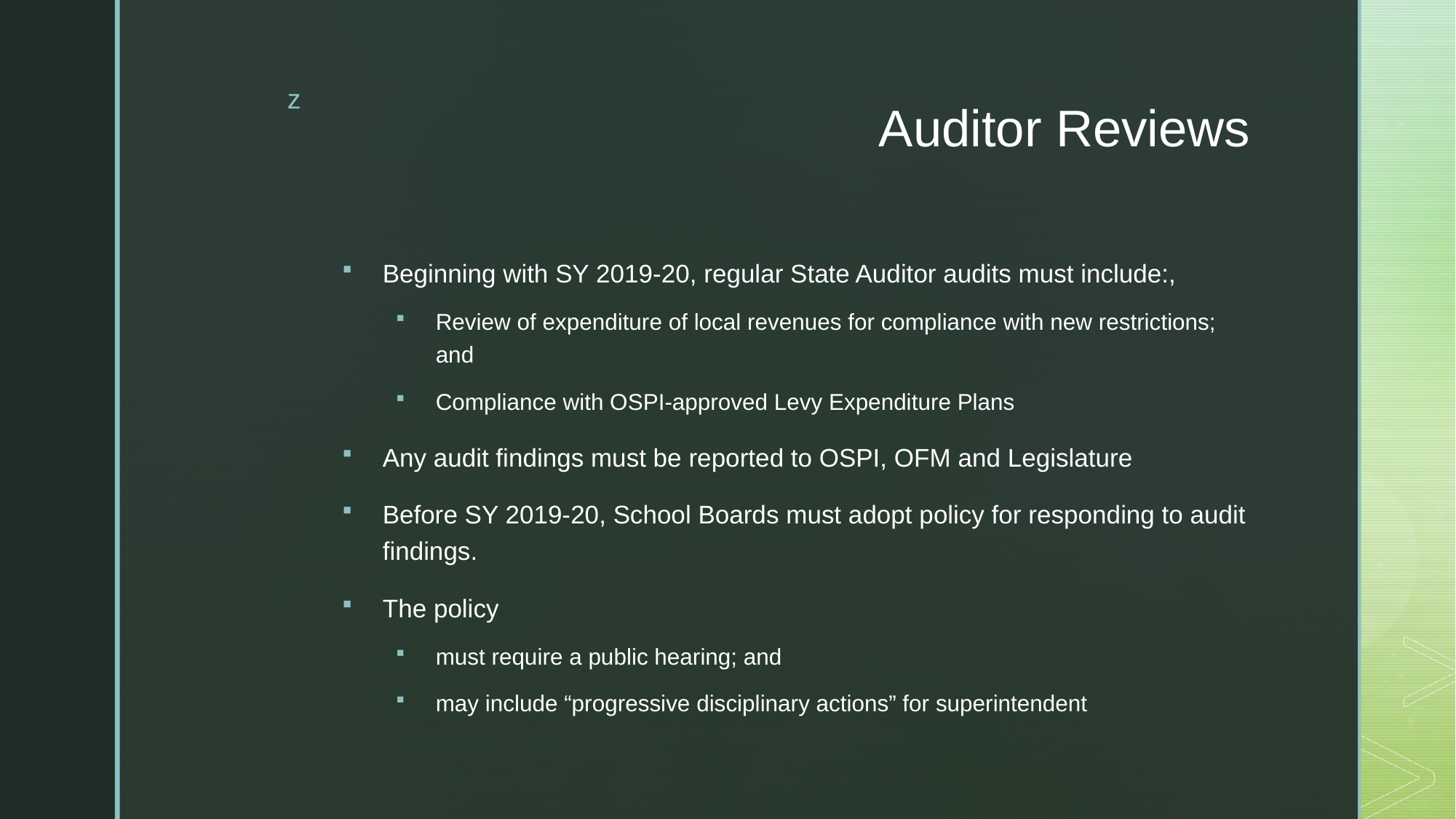

# Auditor Reviews
Beginning with SY 2019-20, regular State Auditor audits must include:,
Review of expenditure of local revenues for compliance with new restrictions; and
Compliance with OSPI-approved Levy Expenditure Plans
Any audit findings must be reported to OSPI, OFM and Legislature
Before SY 2019-20, School Boards must adopt policy for responding to audit findings.
The policy
must require a public hearing; and
may include “progressive disciplinary actions” for superintendent